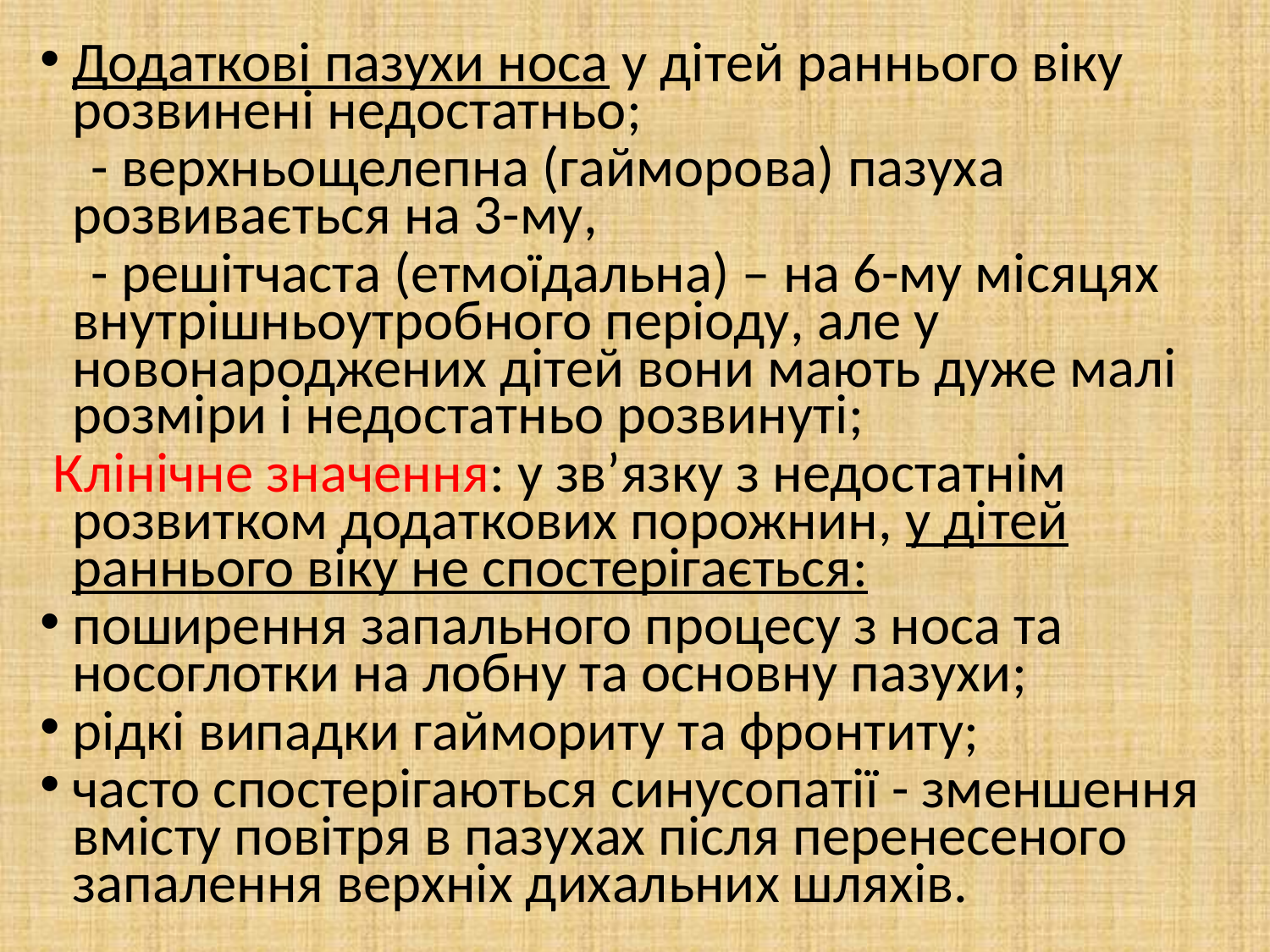

Додаткові пазухи носа у дітей раннього віку розвинені недостатньо;
    - верхньощелепна (гайморова) пазуха розвивається на 3-му,
    - решітчаста (етмоїдальна) – на 6-му місяцях внутрішньоутробного періоду, але у новонароджених дітей вони мають дуже малі розміри і недостатньо розвинуті;
 Клінічне значення: у зв’язку з недостатнім розвитком додаткових порожнин, у дітей раннього віку не спостерігається:
поширення запального процесу з носа та носоглотки на лобну та основну пазухи;
рідкі випадки гаймориту та фронтиту;
часто спостерігаються синусопатії - зменшення вмісту повітря в пазухах після перенесеного запалення верхніх дихальних шляхів.